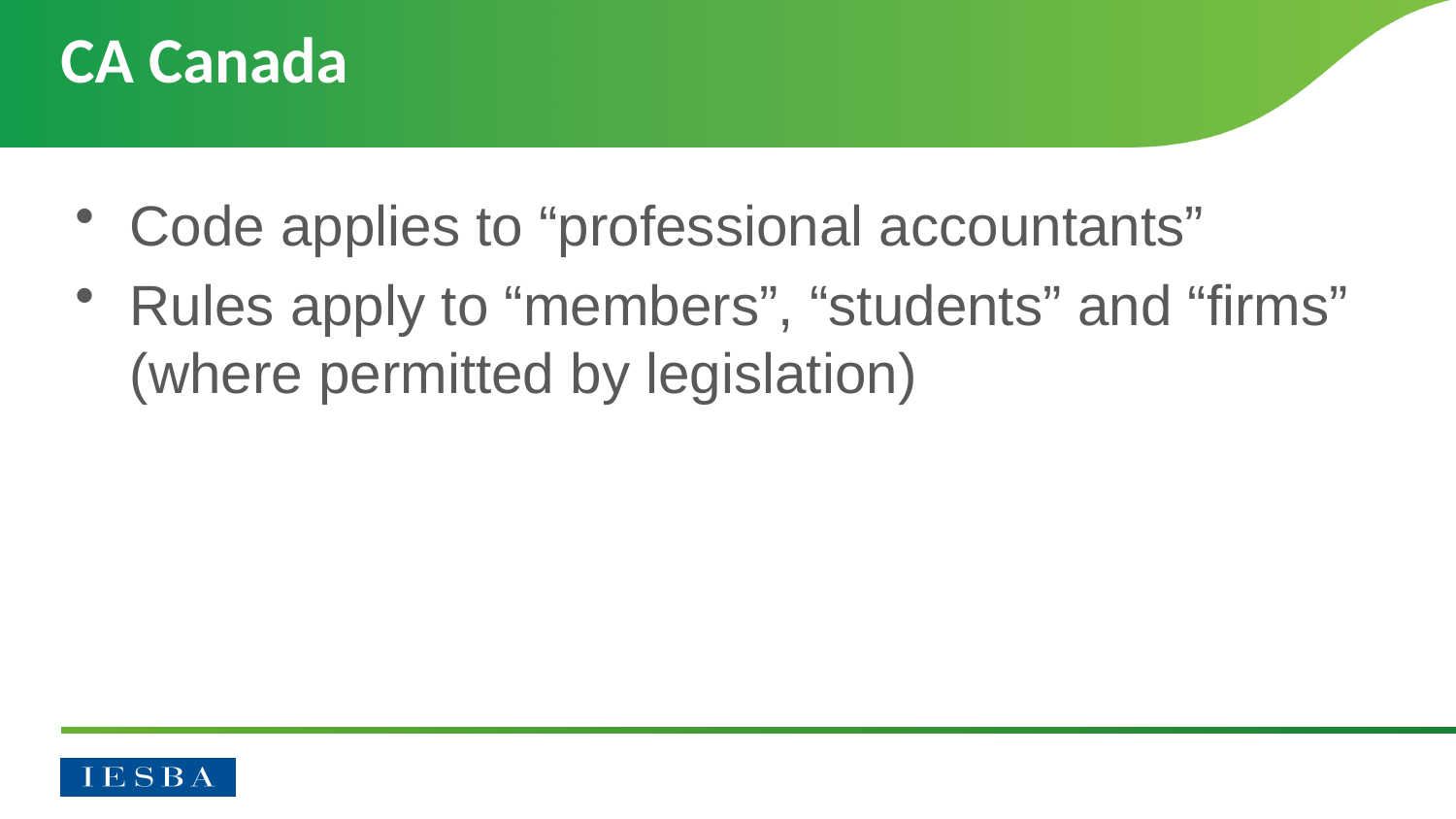

CA Canada
Code applies to “professional accountants”
Rules apply to “members”, “students” and “firms” (where permitted by legislation)